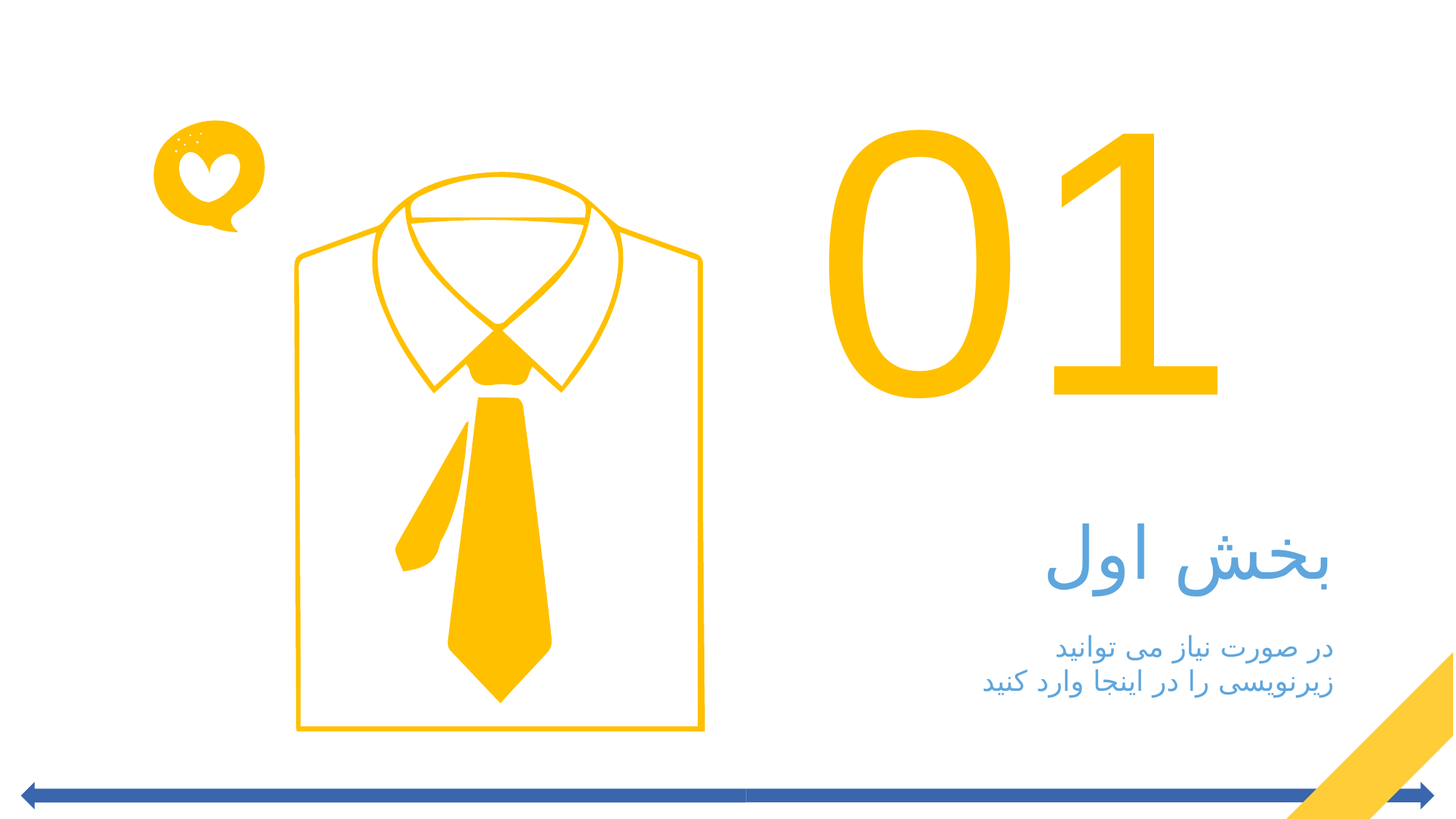

01

# بخش اول
در صورت نیاز می توانید زیرنویسی را در اینجا وارد کنید